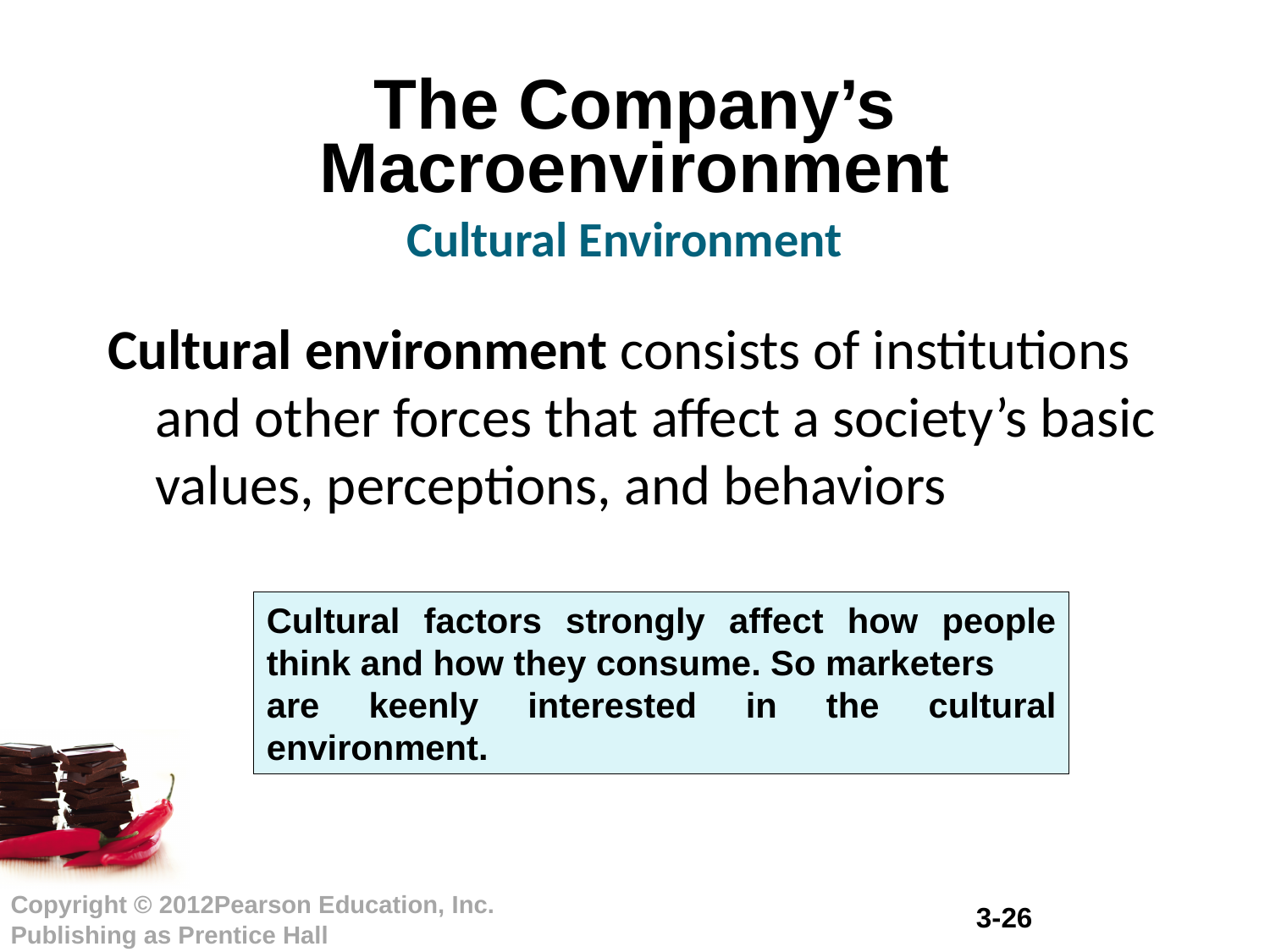

# The Company’s Macroenvironment
Cultural Environment
Cultural environment consists of institutions and other forces that affect a society’s basic values, perceptions, and behaviors

Cultural factors strongly affect how people think and how they consume. So marketers
are keenly interested in the cultural environment.